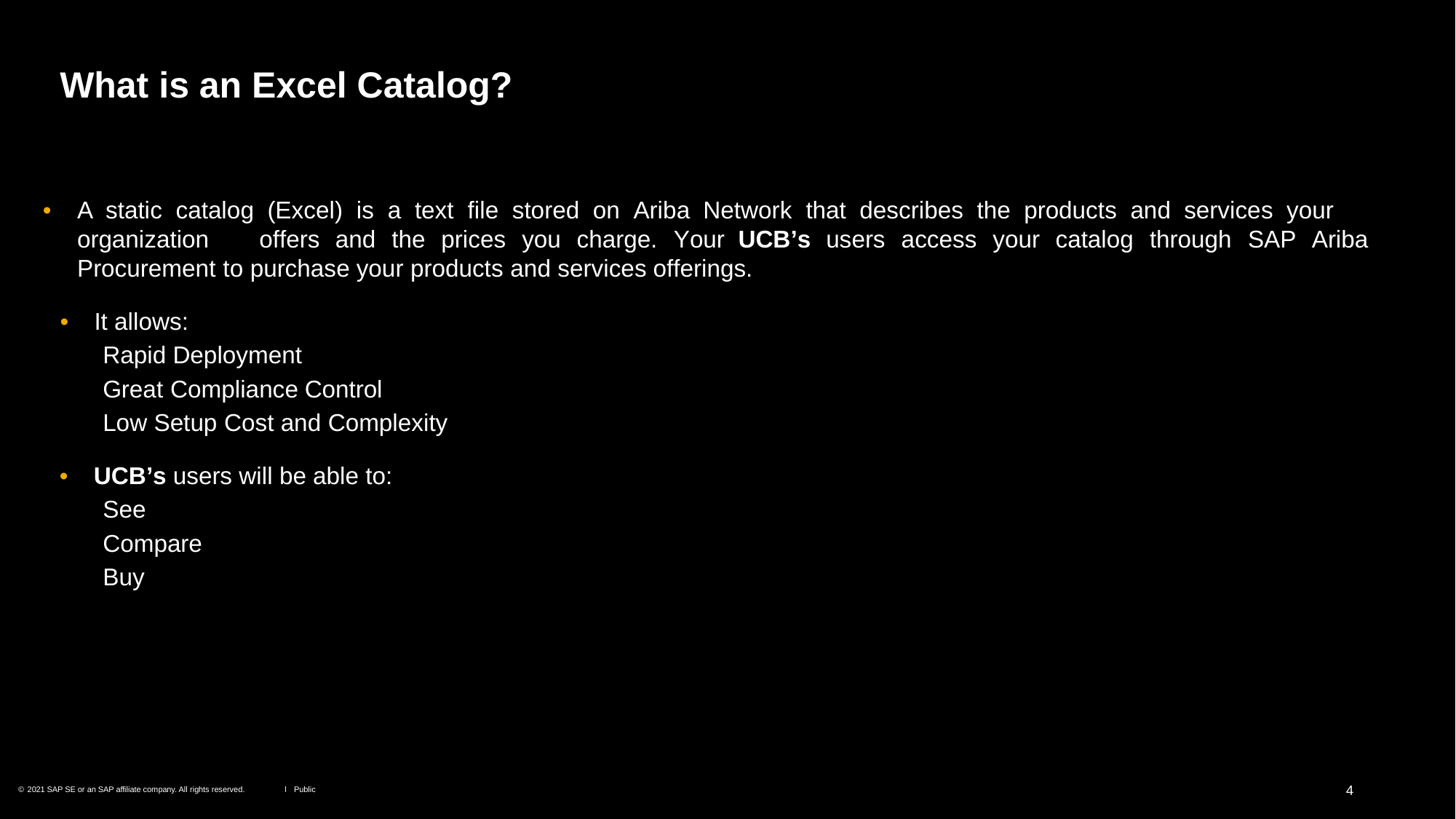

What is an Excel Catalog?
•	Astaticcatalog(Excel)isatextfilestoredonAribaNetworkthatdescribestheproductsandservicesyour
organization	offers	and	the	prices	you	charge.	Your	UCB’s	users	access	your	catalog	through	SAP	Ariba
Procurementtopurchaseyourproductsandservicesofferings.
•	It allows:
RapidDeployment
GreatComplianceControl
LowSetupCostandComplexity
•	UCB’susers will be able to:
See
Compare
Buy
©2021 SAP SE or an SAP affiliate company. All rights reserved.	ǀ	Public	4